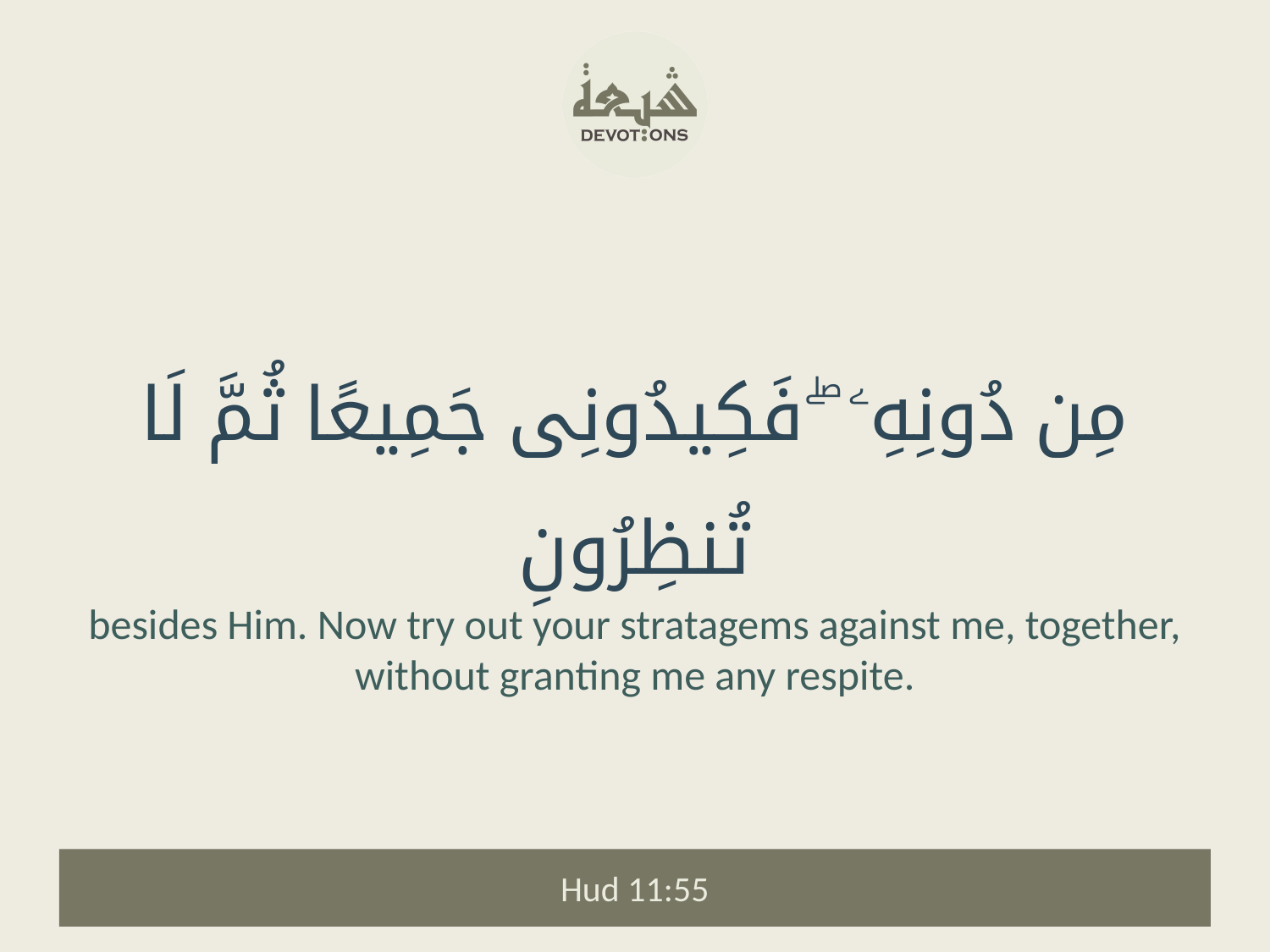

مِن دُونِهِۦ ۖ فَكِيدُونِى جَمِيعًا ثُمَّ لَا تُنظِرُونِ
besides Him. Now try out your stratagems against me, together, without granting me any respite.
Hud 11:55